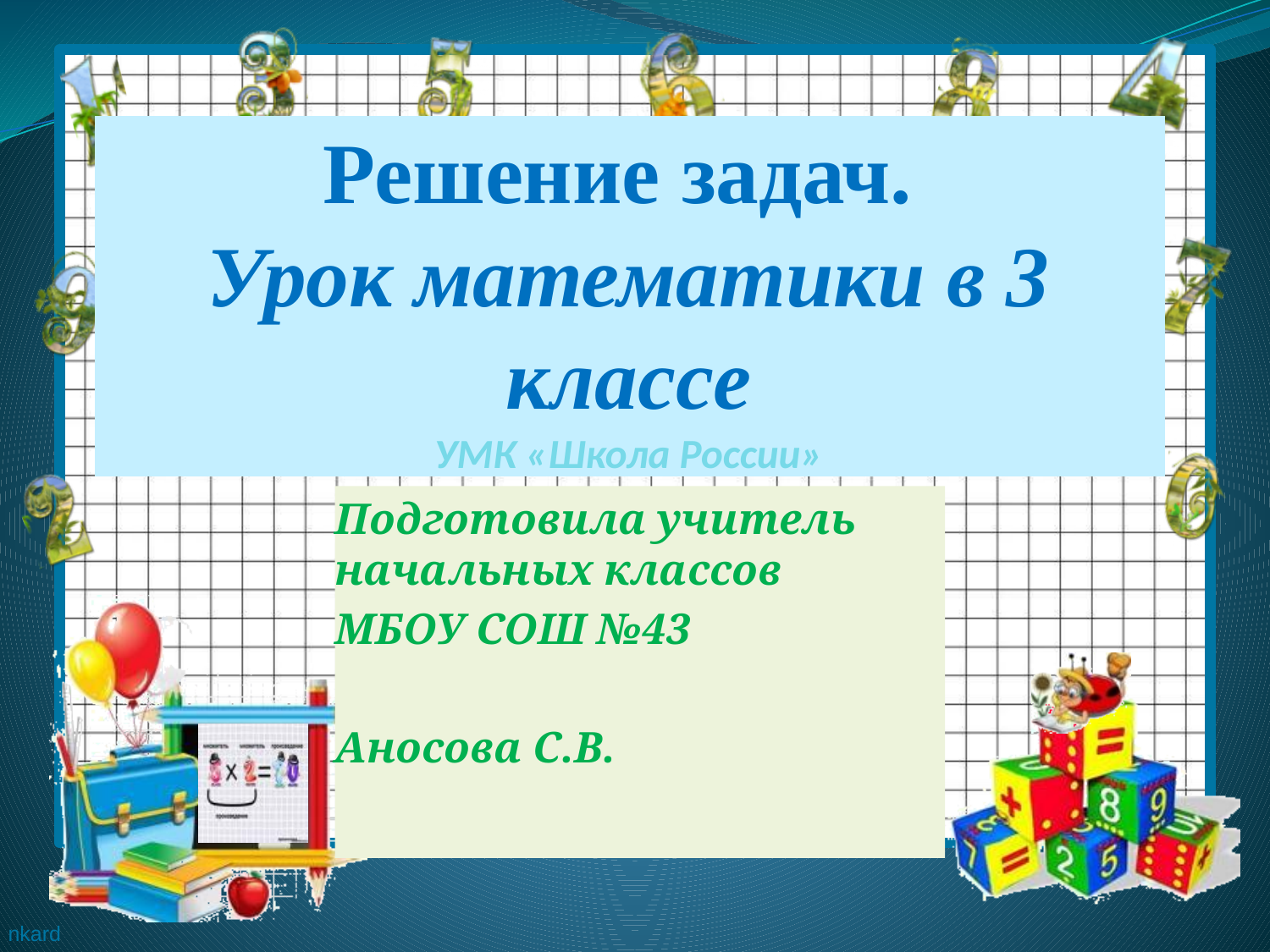

# Решение задач. Урок математики в 3 классе УМК «Школа России»
Подготовила учитель начальных классов
МБОУ СОШ №43

Аносова С.В.